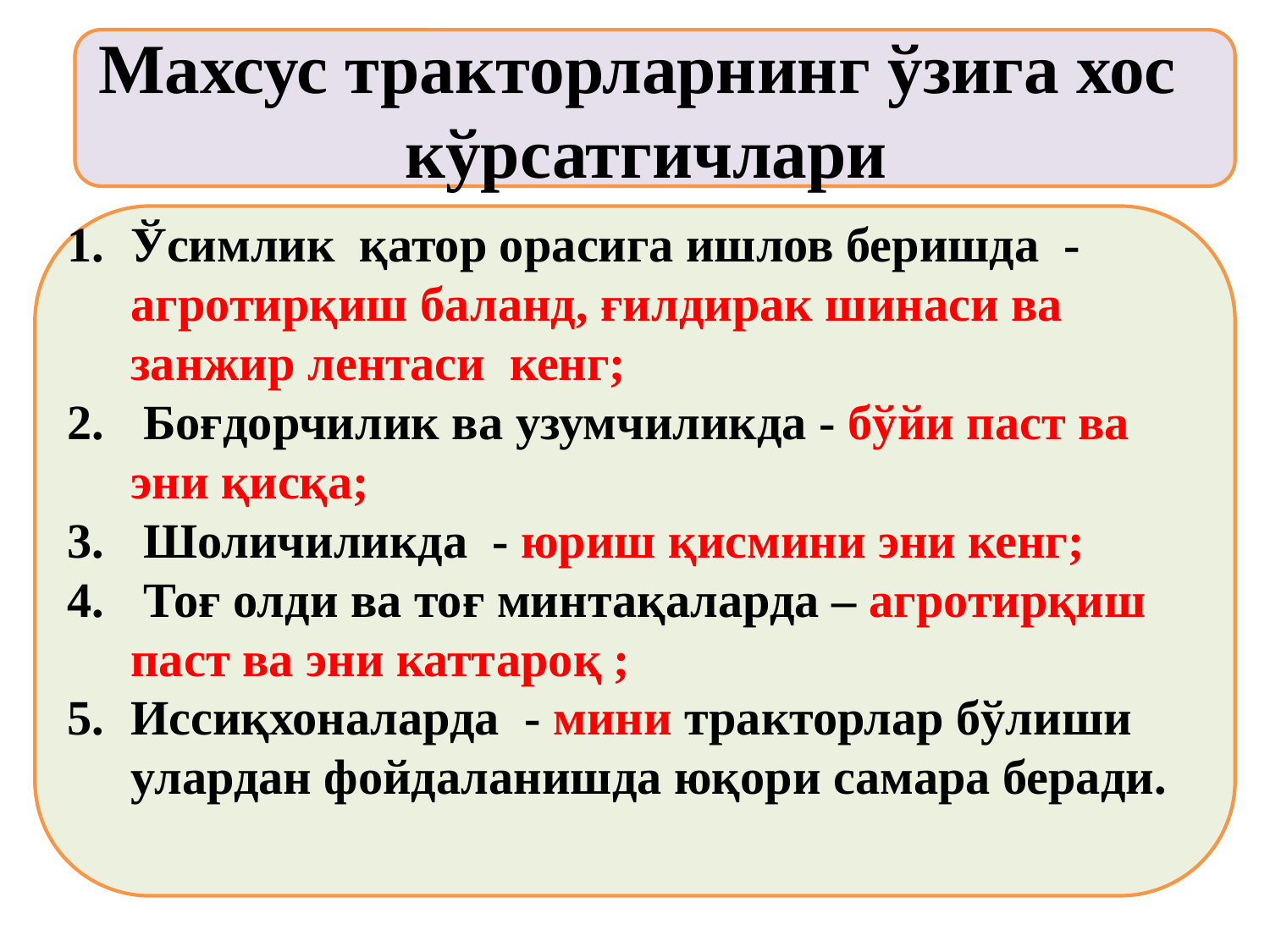

Махсус тракторларнинг ўзига хос   кўрсатгичлари

Ўсимлик  қатор орасига ишлов беришда  - агротирқиш баланд, ғилдирак шинаси ва занжир лентаси  кенг;
 Боғдорчилик ва узумчиликда - бўйи паст ва эни қисқа;
 Шоличиликда  - юриш қисмини эни кенг;
 Тоғ олди ва тоғ минтақаларда – агротирқиш паст ва эни каттароқ ;
Иссиқхоналарда  - мини тракторлар бўлиши улардан фойдаланишда юқори самара беради.